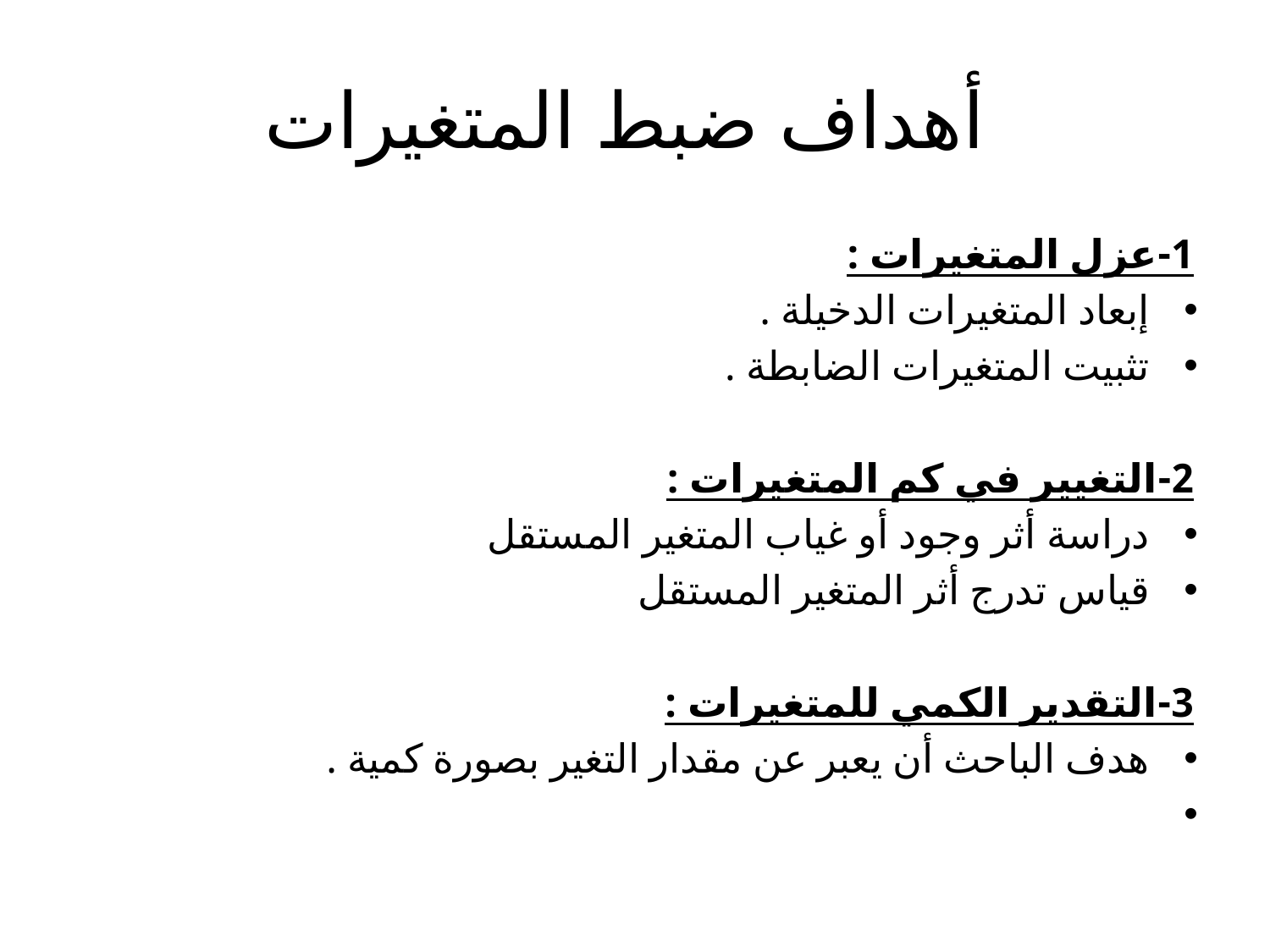

# أهداف ضبط المتغيرات
1-عزل المتغيرات :
إبعاد المتغيرات الدخيلة .
تثبيت المتغيرات الضابطة .

2-التغيير في كم المتغيرات :
دراسة أثر وجود أو غياب المتغير المستقل
قياس تدرج أثر المتغير المستقل

3-التقدير الكمي للمتغيرات :
هدف الباحث أن يعبر عن مقدار التغير بصورة كمية .